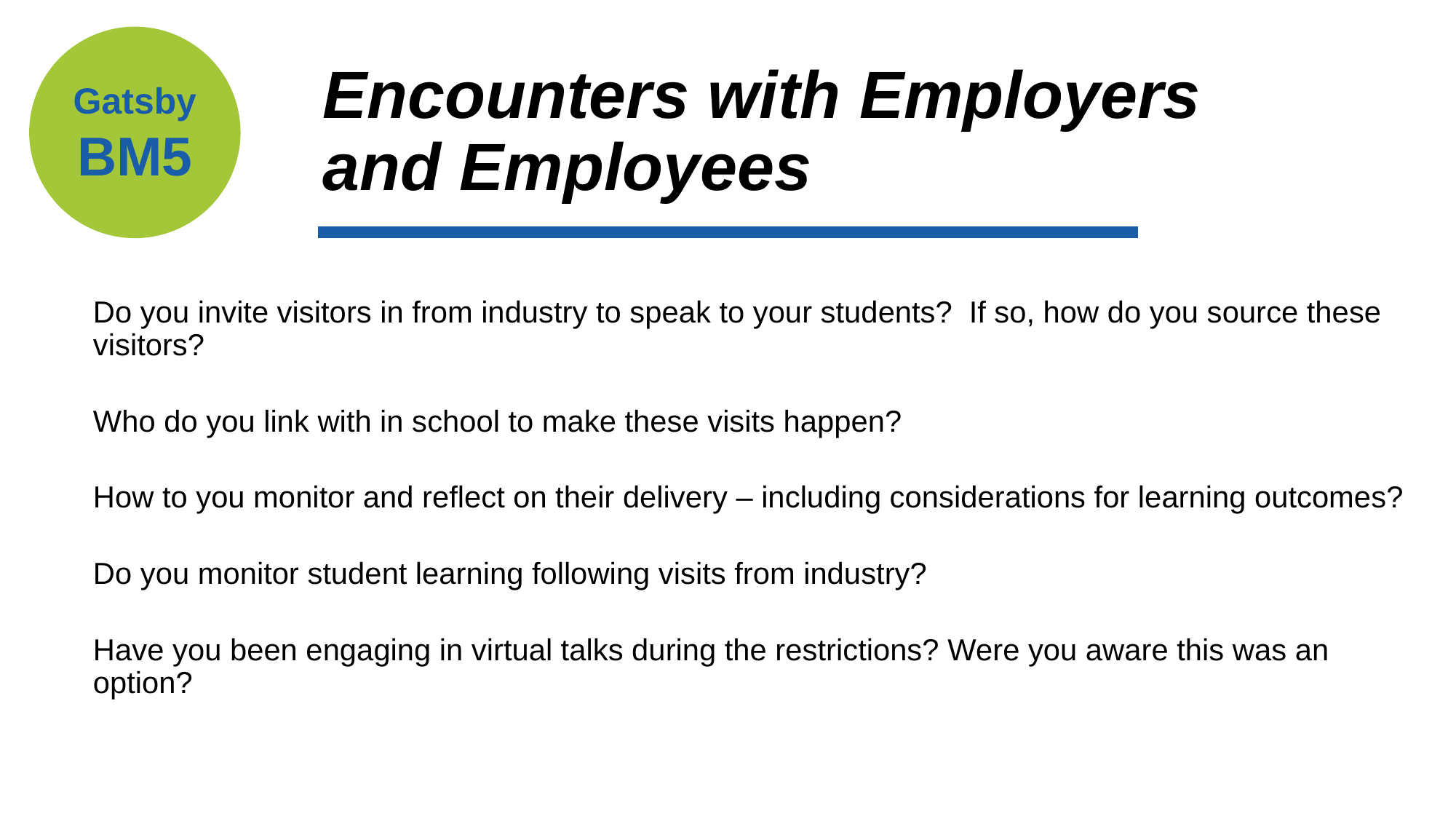

Gatsby
BM5
# Encounters with Employers and Employees
Do you invite visitors in from industry to speak to your students?  If so, how do you source these visitors?

Who do you link with in school to make these visits happen?

How to you monitor and reflect on their delivery – including considerations for learning outcomes?

Do you monitor student learning following visits from industry?

Have you been engaging in virtual talks during the restrictions? Were you aware this was an option?